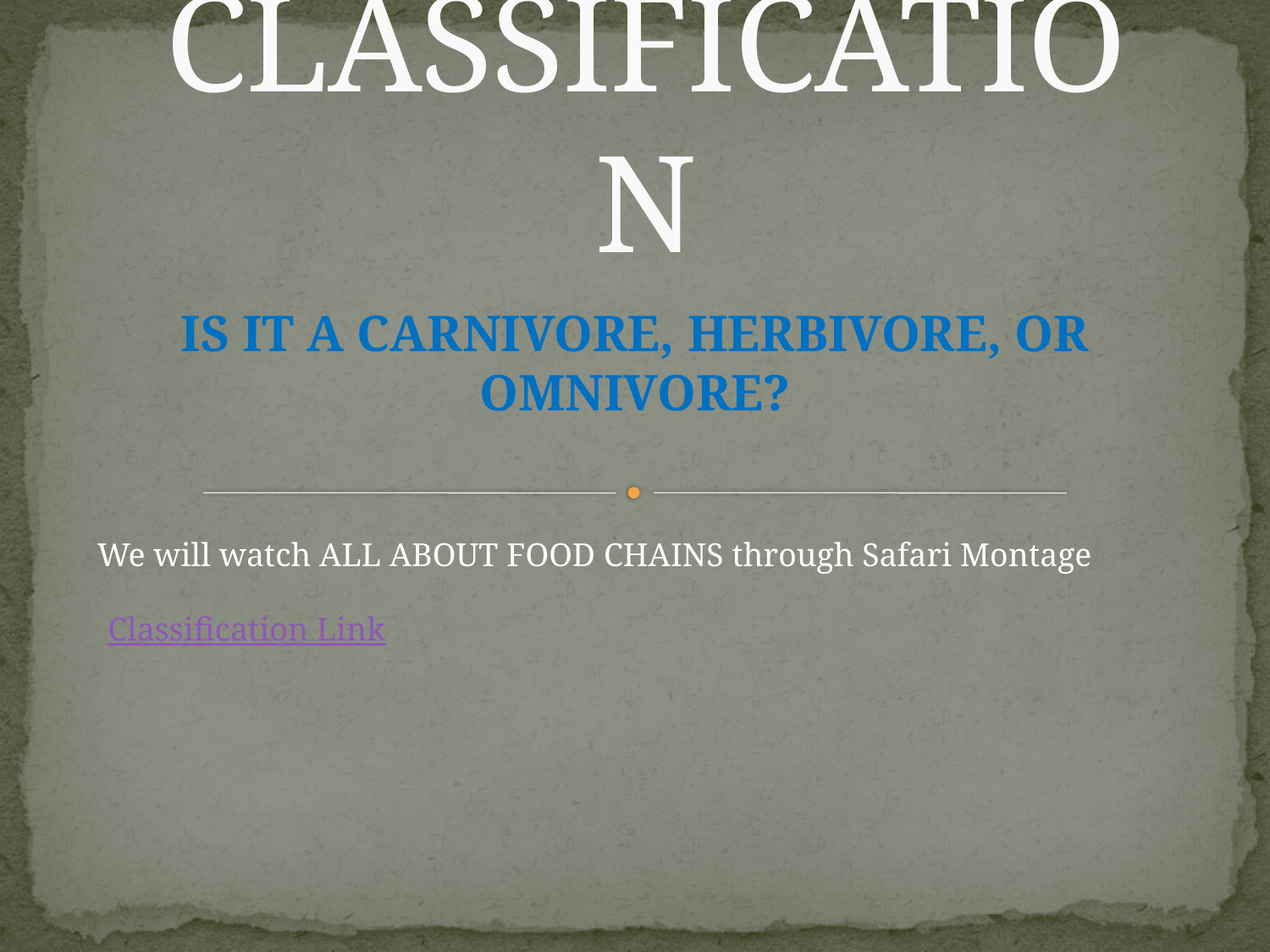

# CLASSIFICATION
IS IT A CARNIVORE, HERBIVORE, OR OMNIVORE?
We will watch ALL ABOUT FOOD CHAINS through Safari Montage
Classification Link